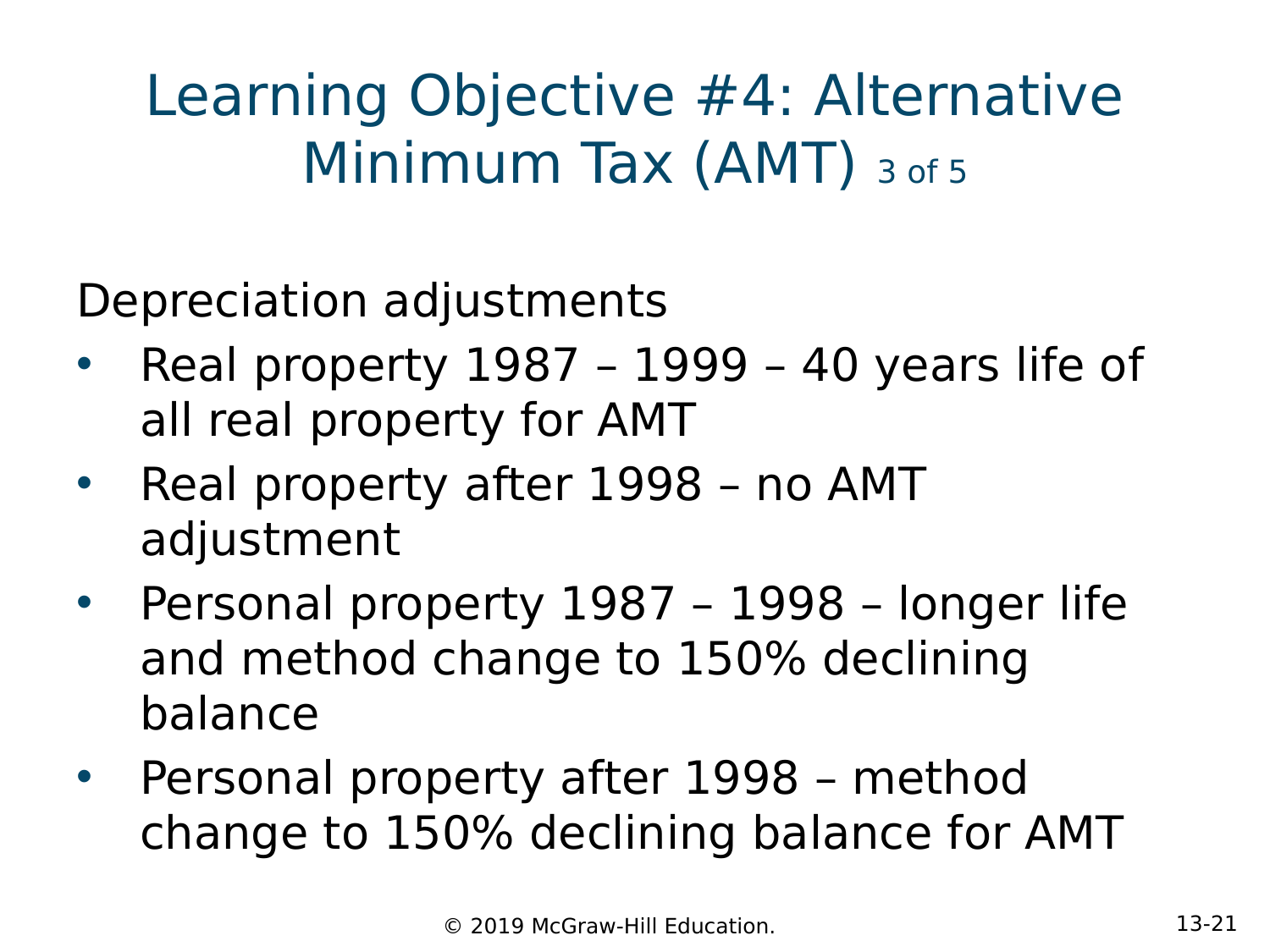

# Learning Objective #4: Alternative Minimum Tax (AMT) 3 of 5
Depreciation adjustments
Real property 1987 – 1999 – 40 years life of all real property for AMT
Real property after 1998 – no AMT adjustment
Personal property 1987 – 1998 – longer life and method change to 150% declining balance
Personal property after 1998 – method change to 150% declining balance for AMT